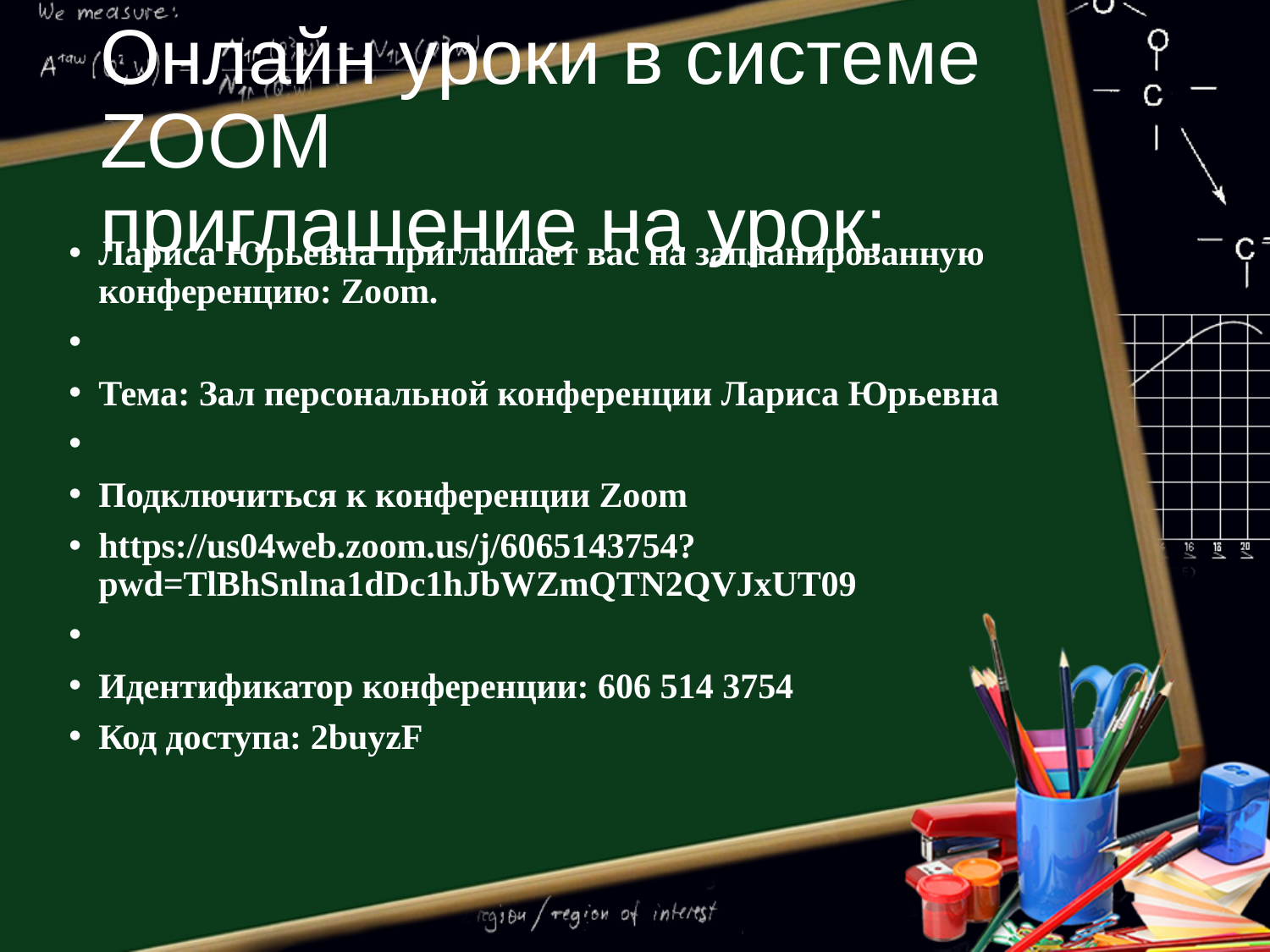

# Онлайн уроки в системе ZOOM приглашение на урок:
﻿Лариса Юрьевна приглашает вас на запланированную конференцию: Zoom.

Тема: Зал персональной конференции Лариса Юрьевна

Подключиться к конференции Zoom
https://us04web.zoom.us/j/6065143754?pwd=TlBhSnlna1dDc1hJbWZmQTN2QVJxUT09

Идентификатор конференции: 606 514 3754
Код доступа: 2buyzF